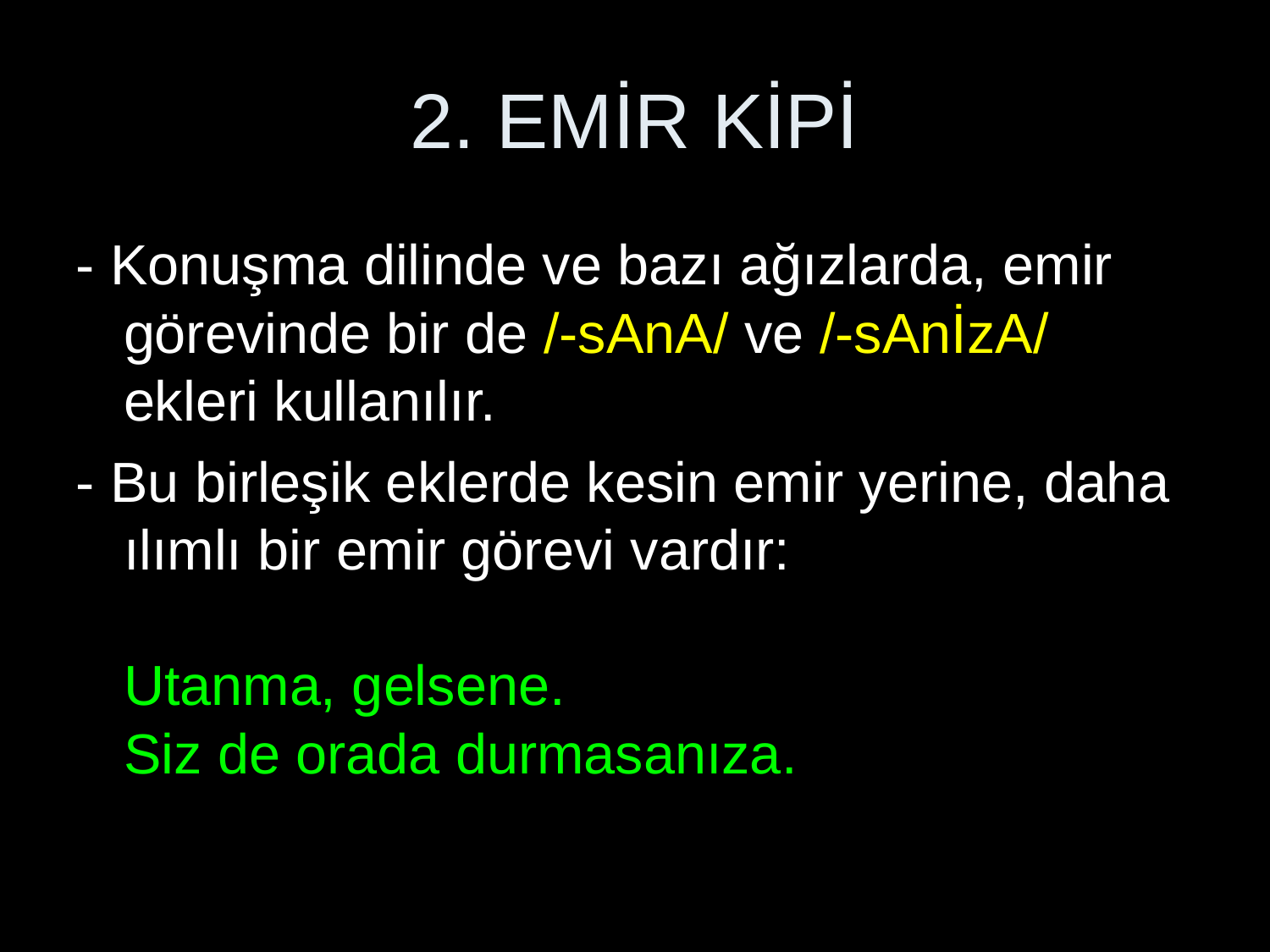

# 2. EMİR KİPİ
- Konuşma dilinde ve bazı ağızlarda, emir görevinde bir de /-sAnA/ ve /-sAnİzA/ ekleri kullanılır.
- Bu birleşik eklerde kesin emir yerine, daha ılımlı bir emir görevi vardır:
Utanma, gelsene.
Siz de orada durmasanıza.